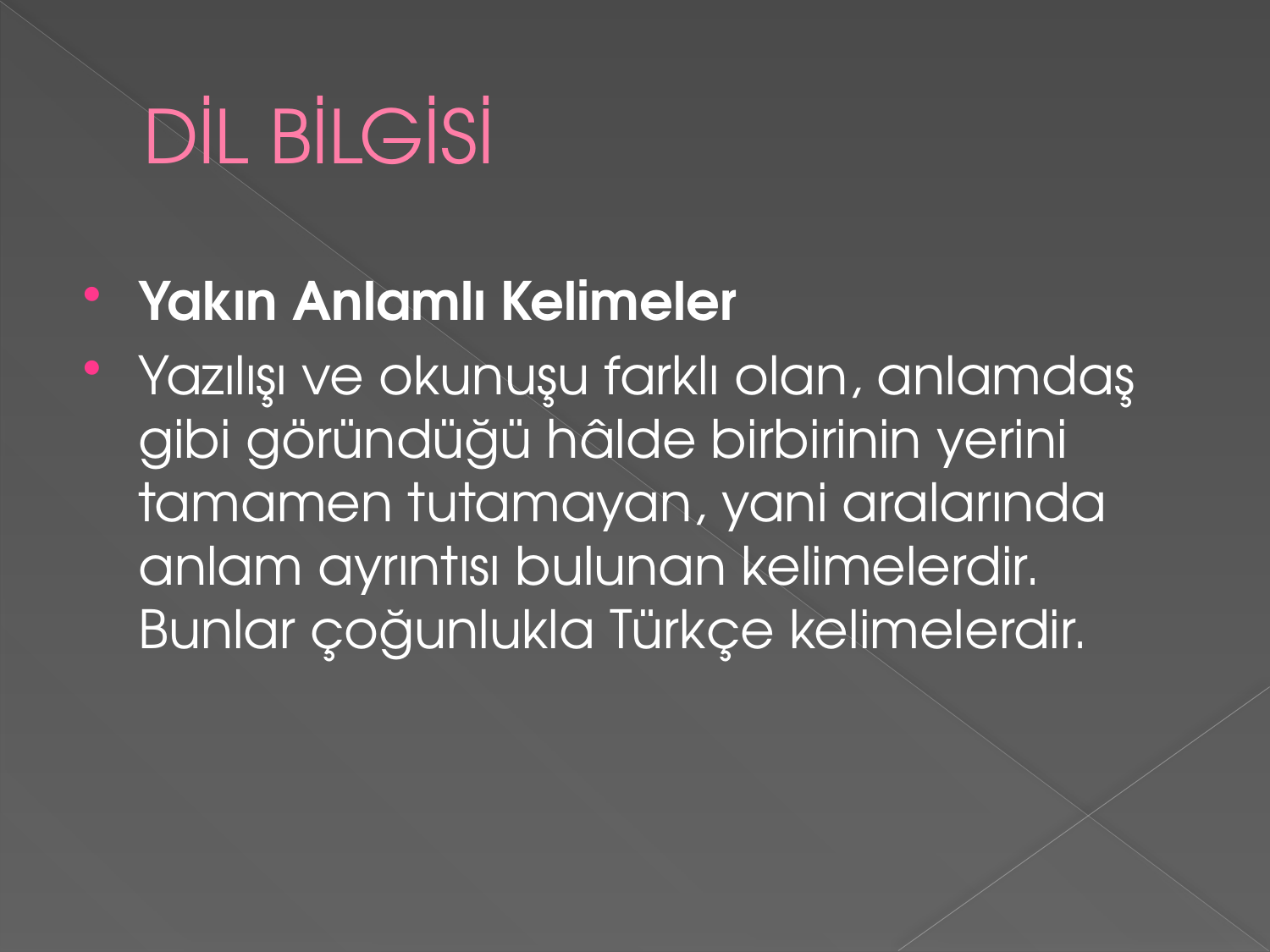

# DİL BİLGİSİ
Yakın Anlamlı Kelimeler
Yazılışı ve okunuşu farklı olan, anlamdaş gibi göründüğü hâlde birbirinin yerini tamamen tutamayan, yani aralarında anlam ayrıntısı bulunan kelimelerdir. Bunlar çoğunlukla Türkçe kelimelerdir.